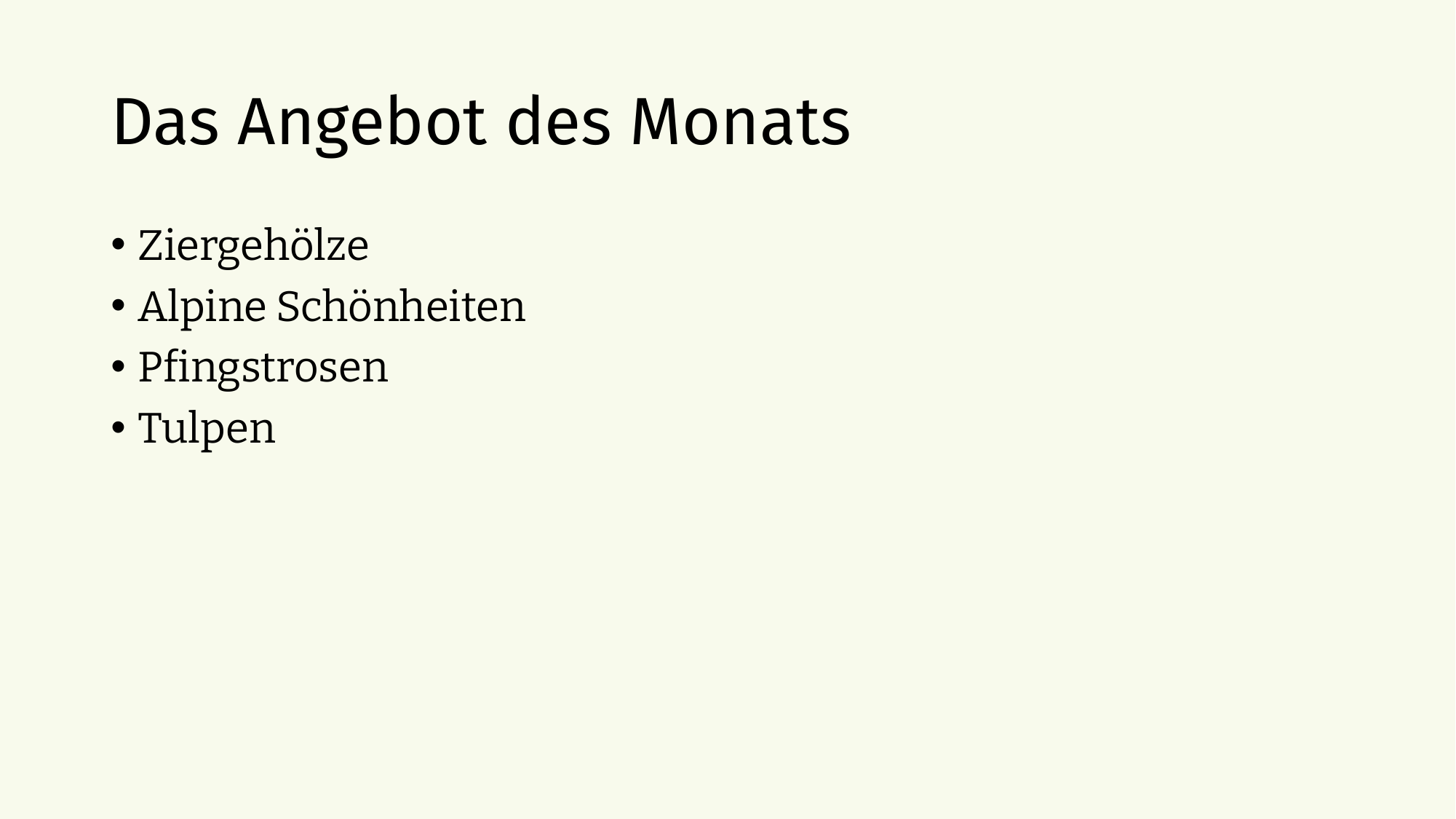

# Das Angebot des Monats
Ziergehölze
Alpine Schönheiten
Pfingstrosen
Tulpen